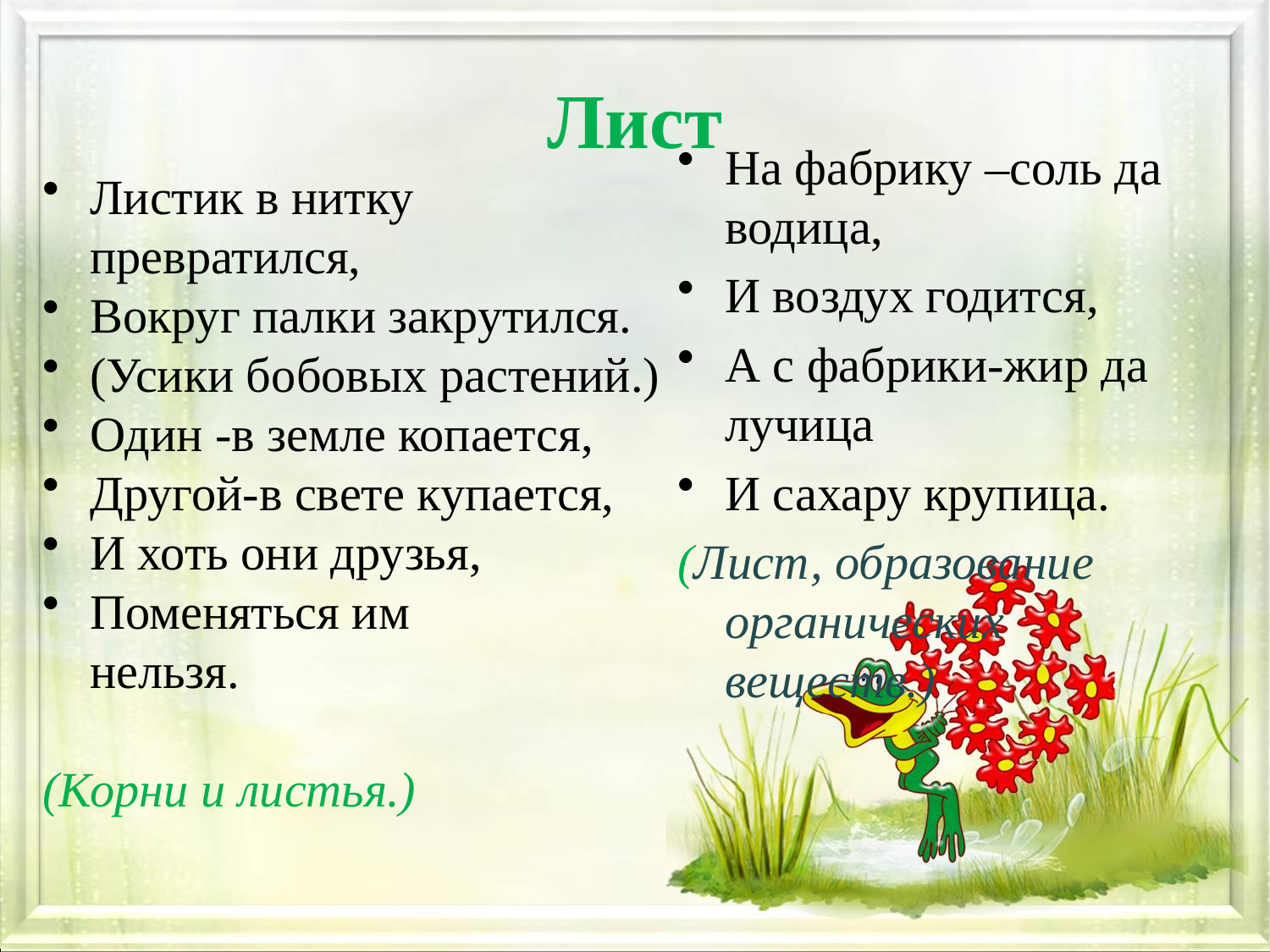

# Лист
На фабрику –соль да водица,
И воздух годится,
А с фабрики-жир да лучица
И сахару крупица.
(Лист, образование органических веществ.)
Листик в нитку превратился,
Вокруг палки закрутился.
(Усики бобовых растений.)
Один -в земле копается,
Другой-в свете купается,
И хоть они друзья,
Поменяться им нельзя.
(Корни и листья.)